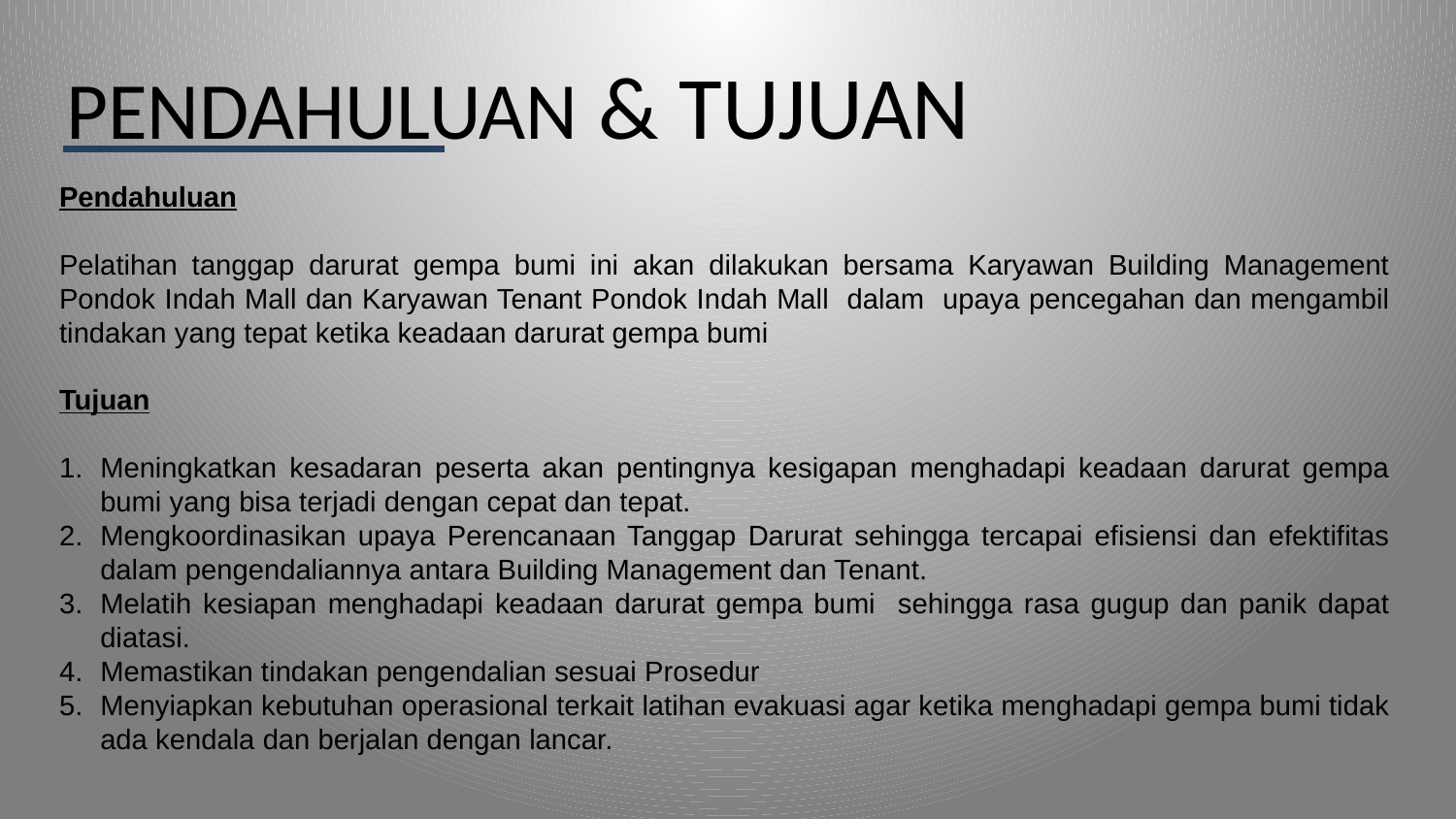

PENDAHULUAN & TUJUAN
Pendahuluan

Pelatihan tanggap darurat gempa bumi ini akan dilakukan bersama Karyawan Building Management Pondok Indah Mall dan Karyawan Tenant Pondok Indah Mall  dalam  upaya pencegahan dan mengambil tindakan yang tepat ketika keadaan darurat gempa bumi

Tujuan

Meningkatkan kesadaran peserta akan pentingnya kesigapan menghadapi keadaan darurat gempa bumi yang bisa terjadi dengan cepat dan tepat.
Mengkoordinasikan upaya Perencanaan Tanggap Darurat sehingga tercapai efisiensi dan efektifitas dalam pengendaliannya antara Building Management dan Tenant.
Melatih kesiapan menghadapi keadaan darurat gempa bumi  sehingga rasa gugup dan panik dapat diatasi.
Memastikan tindakan pengendalian sesuai Prosedur
Menyiapkan kebutuhan operasional terkait latihan evakuasi agar ketika menghadapi gempa bumi tidak ada kendala dan berjalan dengan lancar.